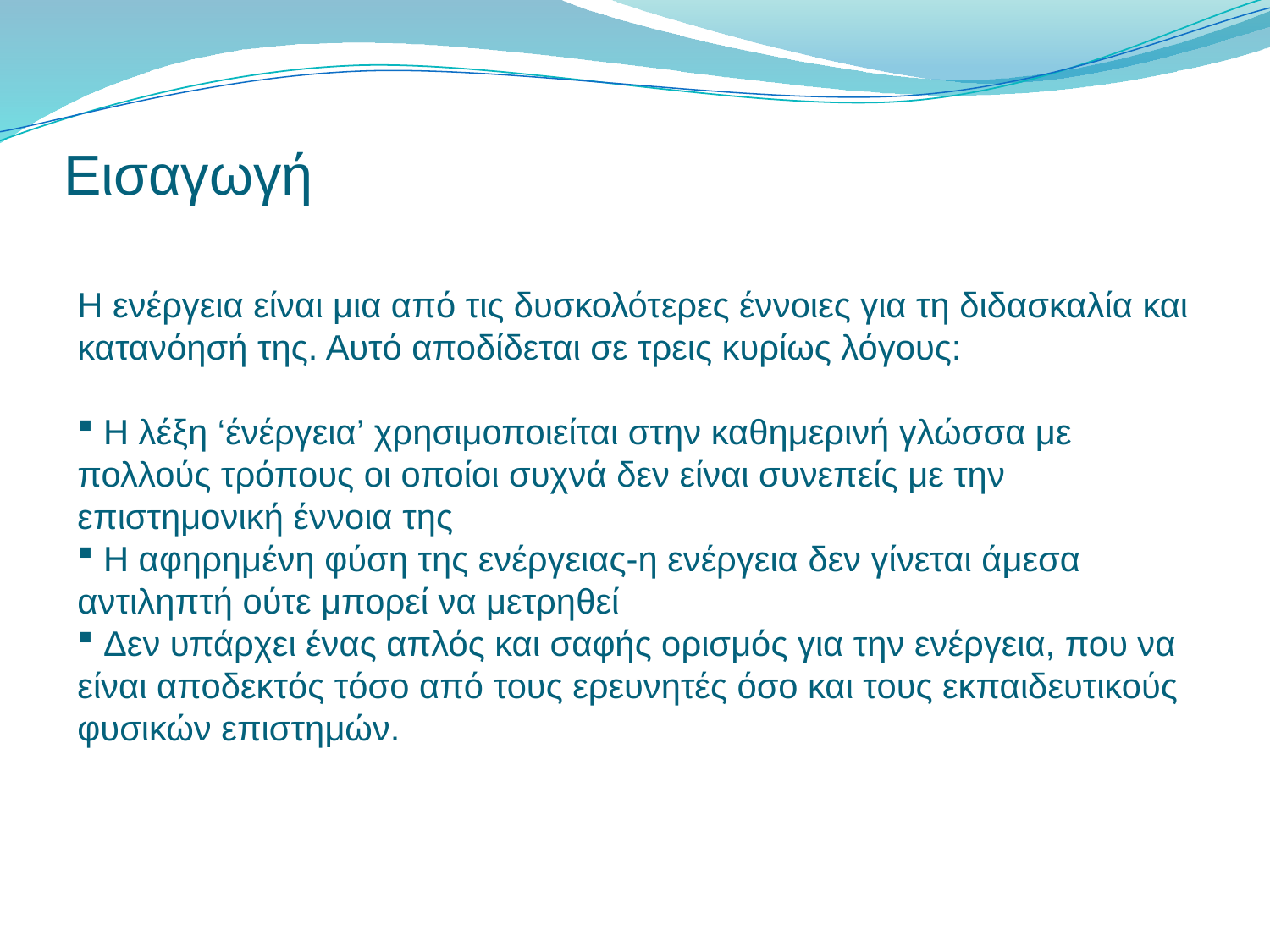

# Εισαγωγή
Η ενέργεια είναι μια από τις δυσκολότερες έννοιες για τη διδασκαλία και κατανόησή της. Αυτό αποδίδεται σε τρεις κυρίως λόγους:

 Η λέξη ‘ένέργεια’ χρησιμοποιείται στην καθημερινή γλώσσα με πολλούς τρόπους οι οποίοι συχνά δεν είναι συνεπείς με την επιστημονική έννοια της
 Η αφηρημένη φύση της ενέργειας-η ενέργεια δεν γίνεται άμεσα αντιληπτή ούτε μπορεί να μετρηθεί
 Δεν υπάρχει ένας απλός και σαφής ορισμός για την ενέργεια, που να είναι αποδεκτός τόσο από τους ερευνητές όσο και τους εκπαιδευτικούς φυσικών επιστημών.